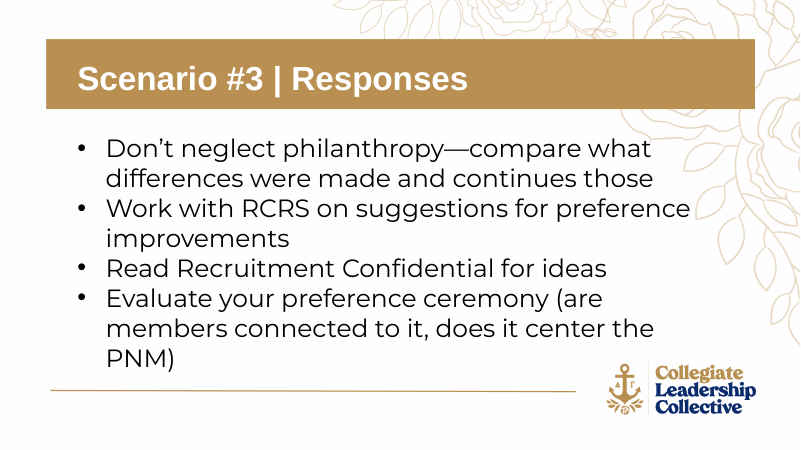

Scenario #3 | Responses
Don’t neglect philanthropy—compare what differences were made and continues those
Work with RCRS on suggestions for preference improvements
Read Recruitment Confidential for ideas
Evaluate your preference ceremony (are members connected to it, does it center the PNM)